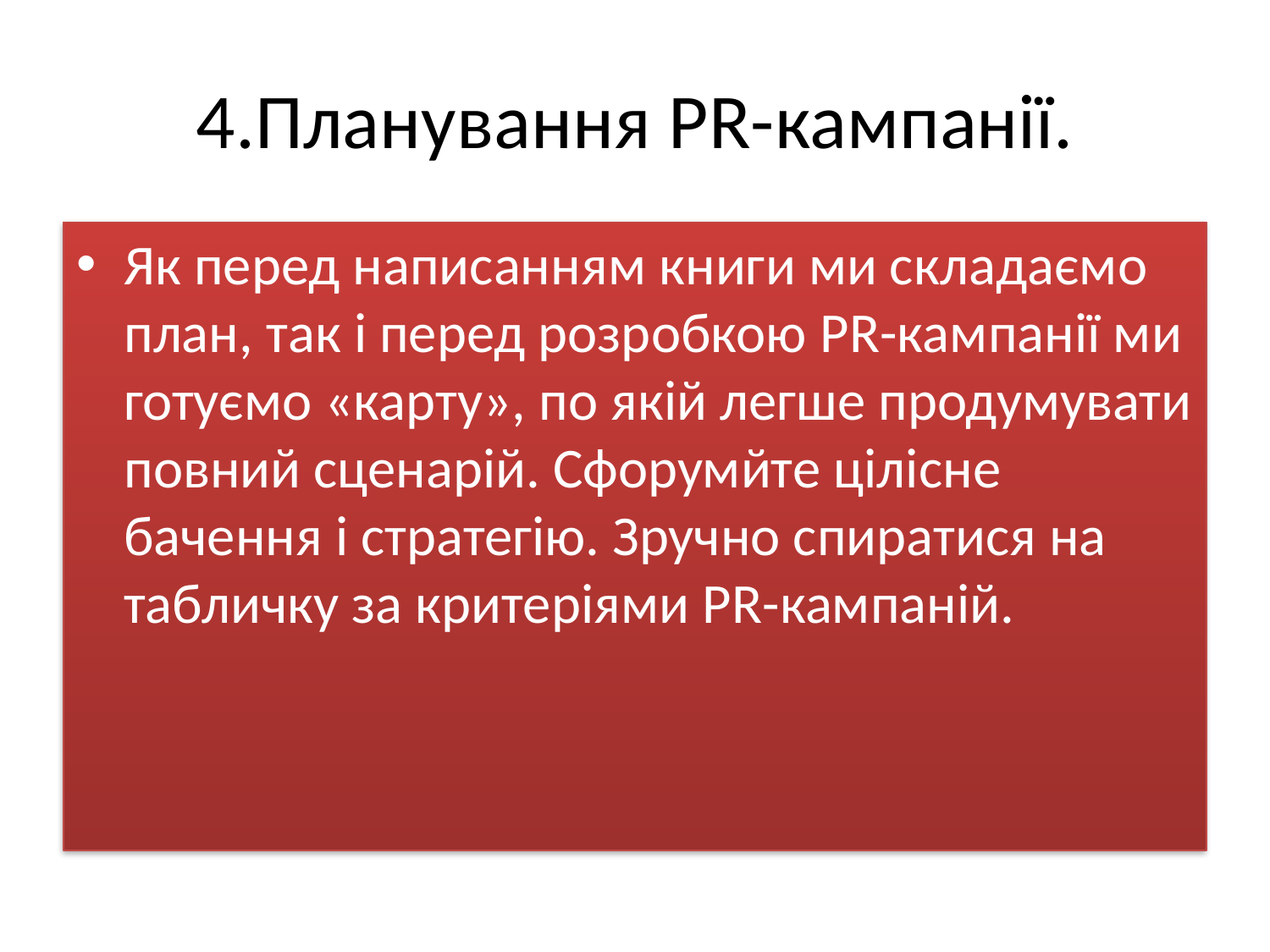

# 4.Планування PR-кампанії.
Як перед написанням книги ми складаємо план, так і перед розробкою PR-кампанії ми готуємо «карту», ​​по якій легше продумувати повний сценарій. Сфорумйте цілісне бачення і стратегію. Зручно спиратися на табличку за критеріями PR-кампаній.